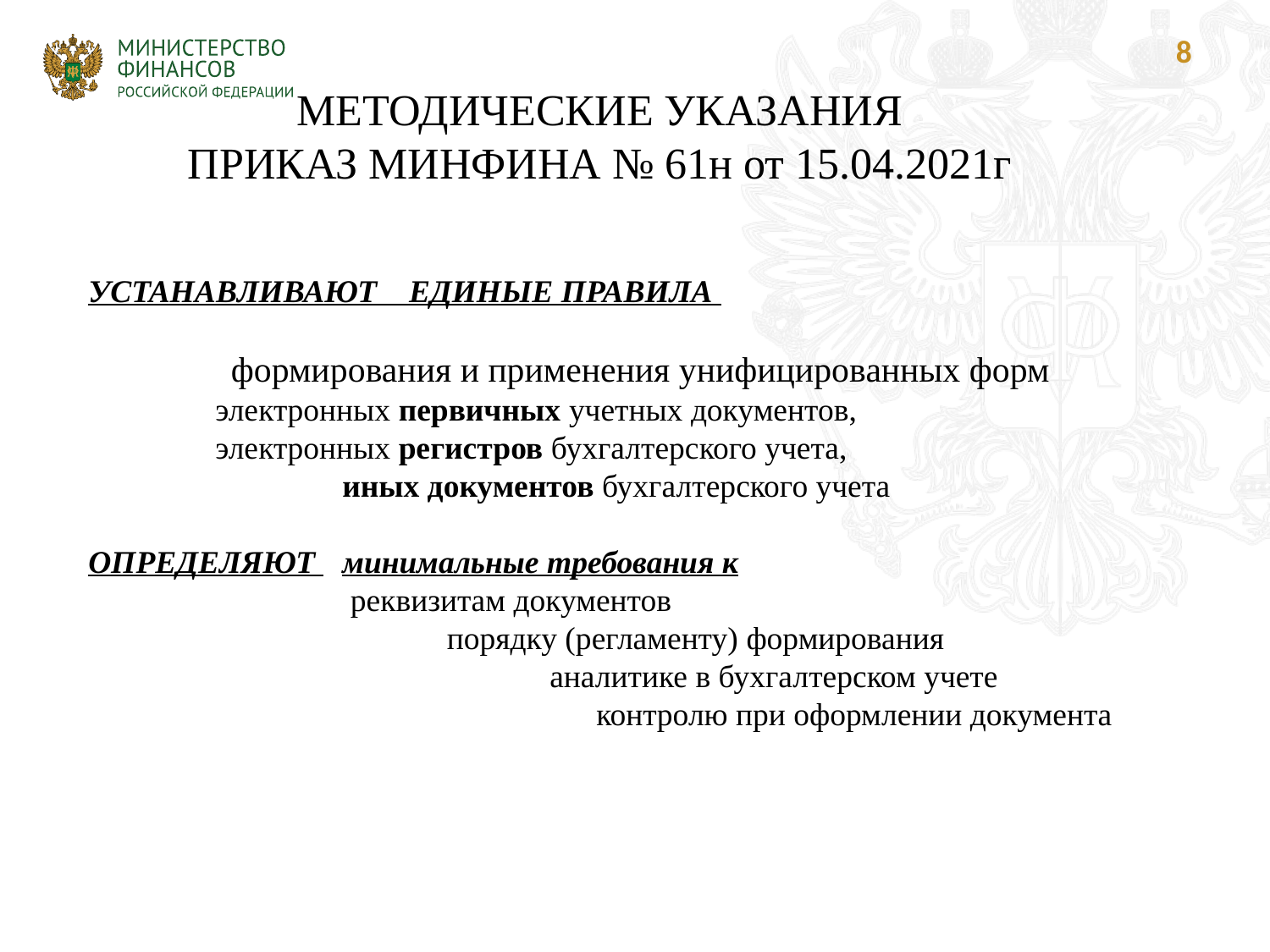

8
МЕТОДИЧЕСКИЕ УКАЗАНИЯ
 ПРИКАЗ МИНФИНА № 61н от 15.04.2021г

УСТАНАВЛИВАЮТ    ЕДИНЫЕ ПРАВИЛА

 формирования и применения унифицированных форм
	электронных первичных учетных документов,
	электронных регистров бухгалтерского учета,
		иных документов бухгалтерского учета

ОПРЕДЕЛЯЮТ 	минимальные требования к
		 реквизитам документов
      		             порядку (регламенту) формирования
			          аналитике в бухгалтерском учете
				контролю при оформлении документа